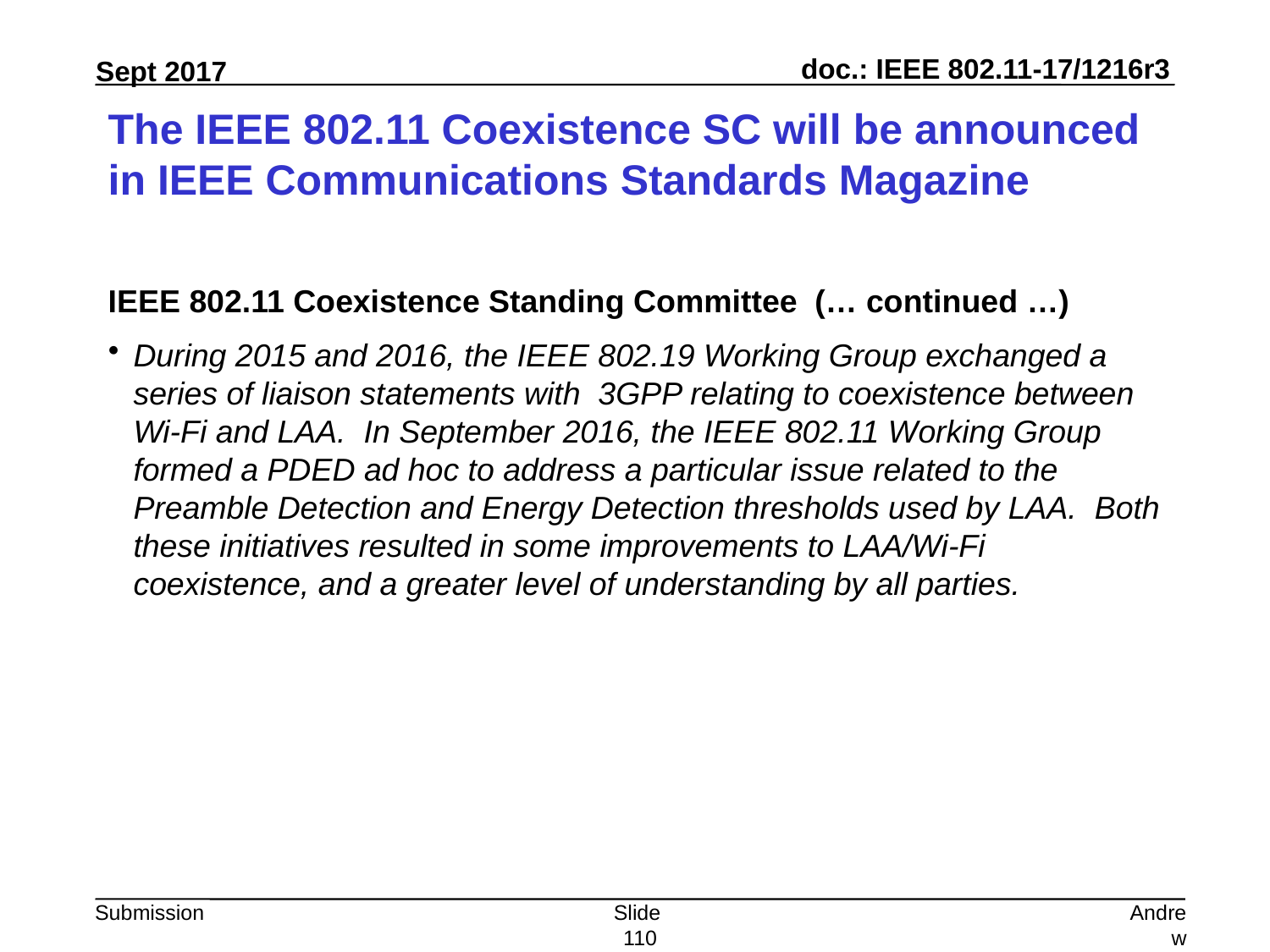

# The IEEE 802.11 Coexistence SC will be announced in IEEE Communications Standards Magazine
IEEE 802.11 Coexistence Standing Committee  (… continued …)
During 2015 and 2016, the IEEE 802.19 Working Group exchanged a series of liaison statements with  3GPP relating to coexistence between Wi-Fi and LAA.  In September 2016, the IEEE 802.11 Working Group formed a PDED ad hoc to address a particular issue related to the Preamble Detection and Energy Detection thresholds used by LAA.  Both these initiatives resulted in some improvements to LAA/Wi-Fi coexistence, and a greater level of understanding by all parties.
Slide 110
Andrew Myles, Cisco